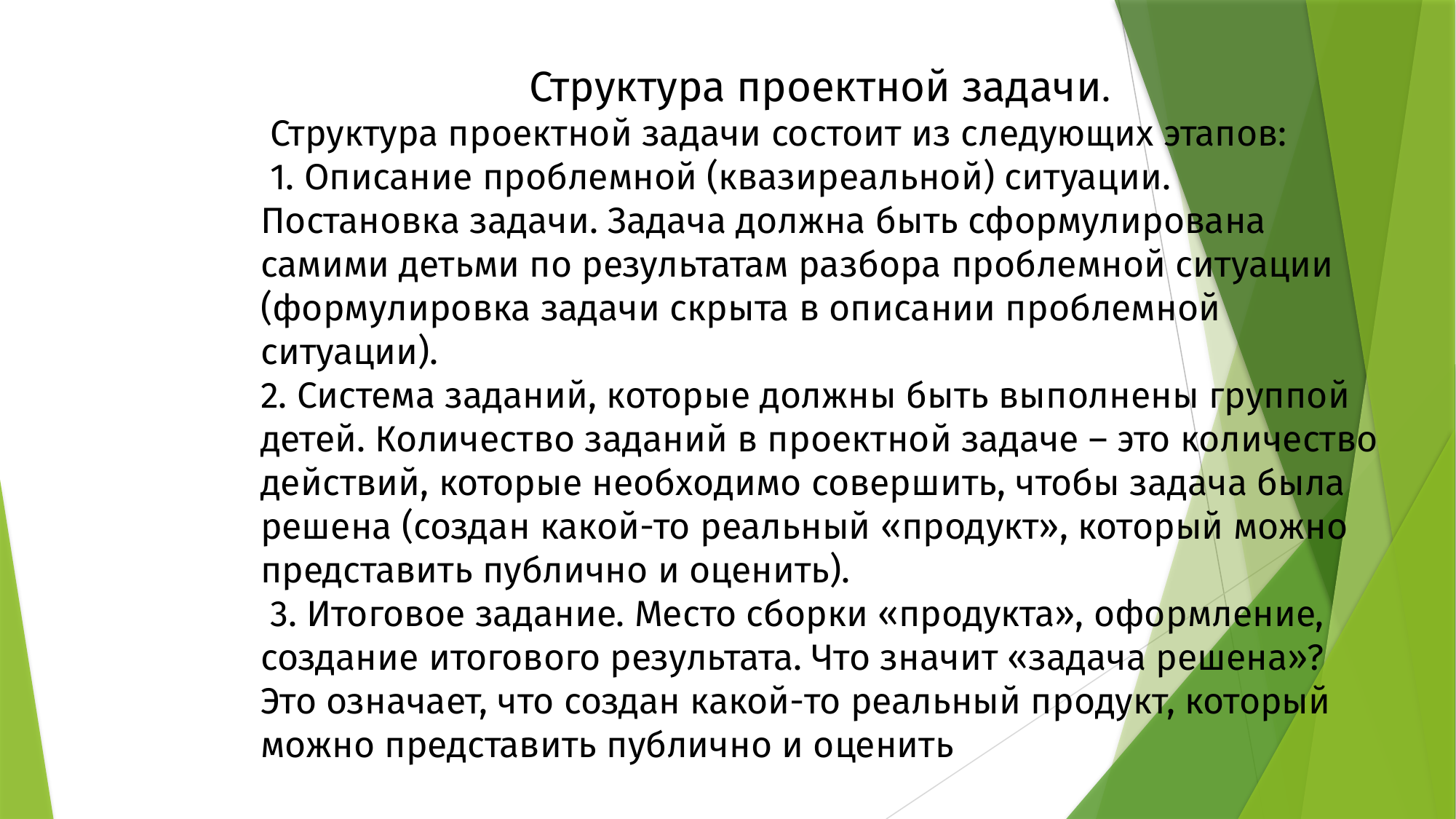

Структура проектной задачи.
 Структура проектной задачи состоит из следующих этапов:
 1. Описание проблемной (квазиреальной) ситуации. Постановка задачи. Задача должна быть сформулирована самими детьми по результатам разбора проблемной ситуации (формулировка задачи скрыта в описании проблемной ситуации).
2. Система заданий, которые должны быть выполнены группой детей. Количество заданий в проектной задаче – это количество действий, которые необходимо совершить, чтобы задача была решена (создан какой-то реальный «продукт», который можно представить публично и оценить).
 3. Итоговое задание. Место сборки «продукта», оформление, создание итогового результата. Что значит «задача решена»? Это означает, что создан какой-то реальный продукт, который можно представить публично и оценить